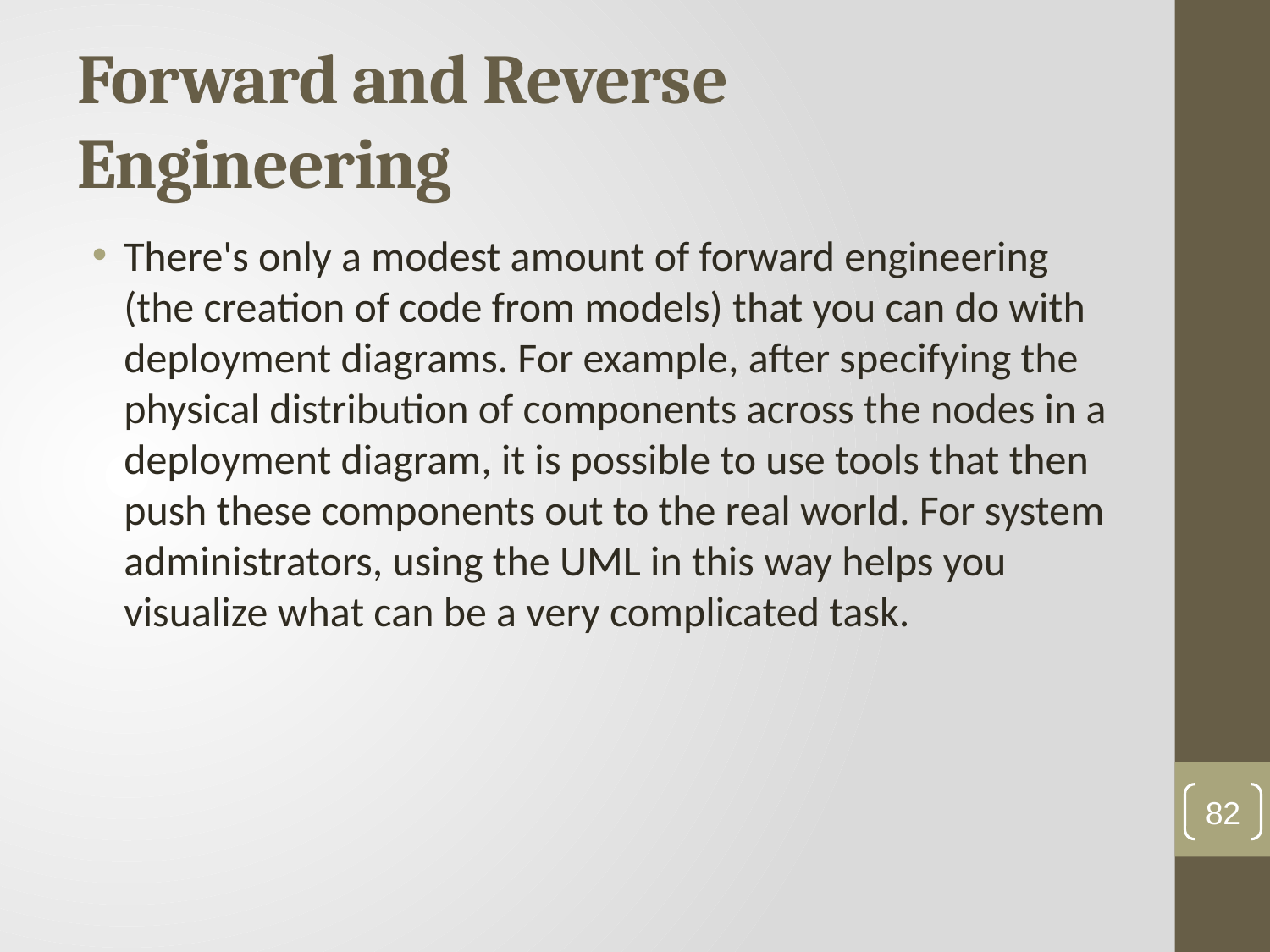

# Forward and Reverse Engineering
There's only a modest amount of forward engineering (the creation of code from models) that you can do with deployment diagrams. For example, after specifying the physical distribution of components across the nodes in a deployment diagram, it is possible to use tools that then push these components out to the real world. For system administrators, using the UML in this way helps you visualize what can be a very complicated task.
82